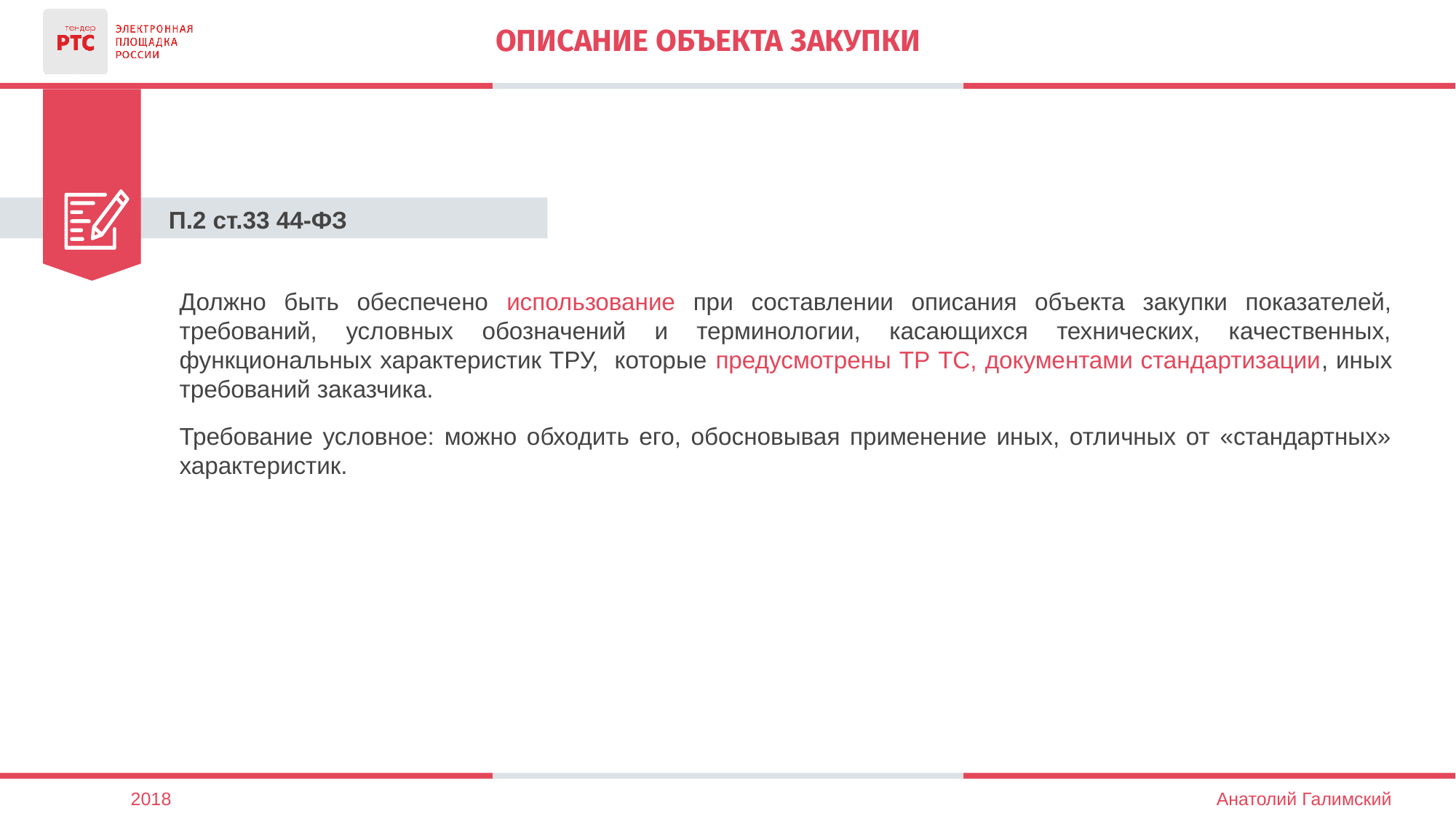

# Описание объекта закупки

П.2 ст.33 44-ФЗ
Должно быть обеспечено использование при составлении описания объекта закупки показателей, требований, условных обозначений и терминологии, касающихся технических, качественных, функциональных характеристик ТРУ,  которые предусмотрены ТР ТС, документами стандартизации, иных требований заказчика.
Требование условное: можно обходить его, обосновывая применение иных, отличных от «стандартных» характеристик.
2018
Анатолий Галимский